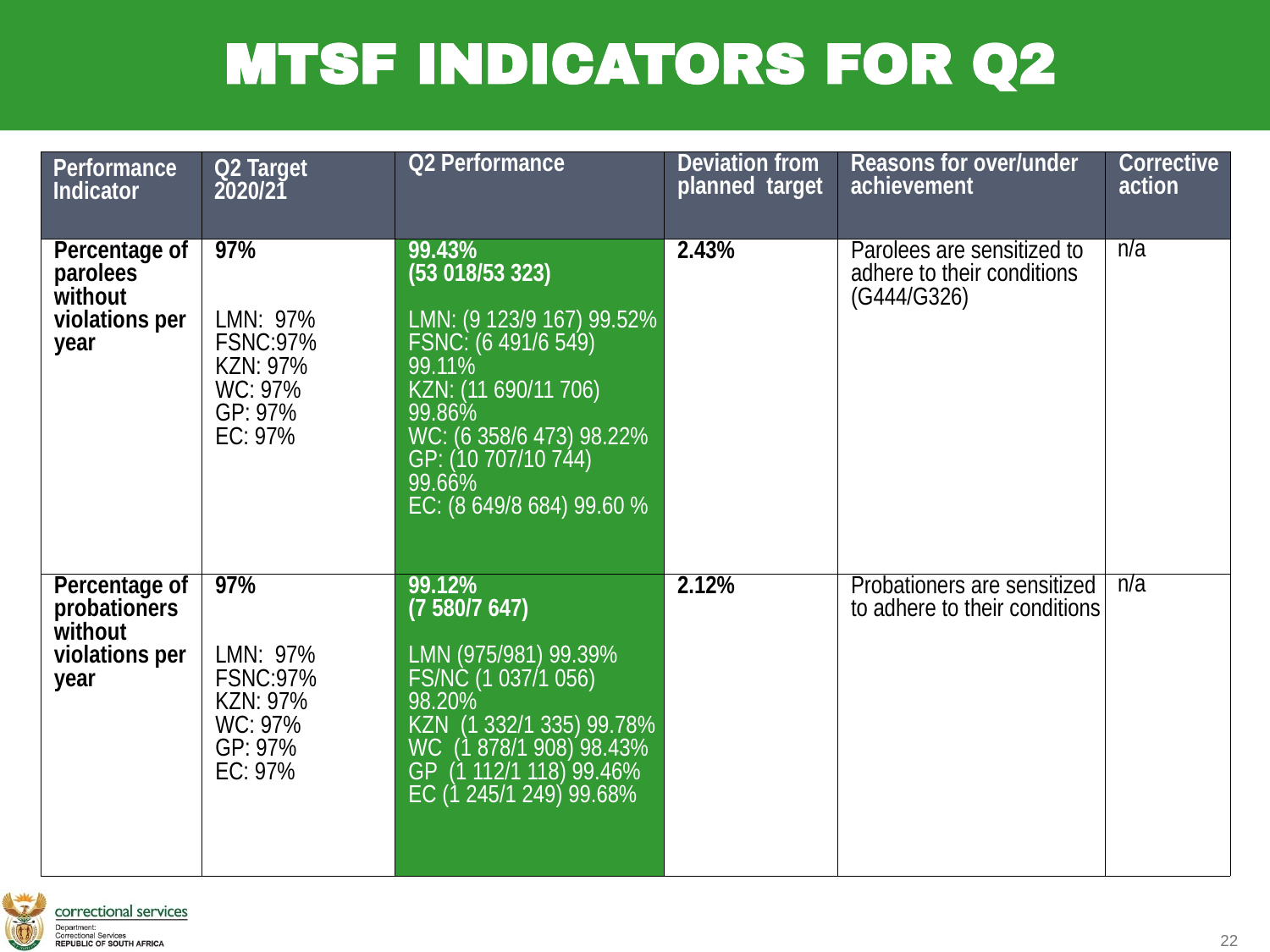

MTSF INDICATORS FOR Q2
| Performance Indicator | Q2 Target 2020/21 | Q2 Performance | Deviation from planned target | Reasons for over/under achievement | Corrective action |
| --- | --- | --- | --- | --- | --- |
| Percentage of parolees without violations per year | 97% LMN: 97% FSNC:97% KZN: 97% WC: 97% GP: 97% EC: 97% | 99.43% (53 018/53 323) LMN: (9 123/9 167) 99.52% FSNC: (6 491/6 549) 99.11% KZN: (11 690/11 706) 99.86% WC: (6 358/6 473) 98.22% GP: (10 707/10 744) 99.66% EC: (8 649/8 684) 99.60 % | 2.43% | Parolees are sensitized to adhere to their conditions (G444/G326) | n/a |
| Percentage of probationers without violations per year | 97% LMN: 97% FSNC:97% KZN: 97% WC: 97% GP: 97% EC: 97% | 99.12% (7 580/7 647) LMN (975/981) 99.39% FS/NC (1 037/1 056) 98.20% KZN (1 332/1 335) 99.78% WC (1 878/1 908) 98.43% GP (1 112/1 118) 99.46% EC (1 245/1 249) 99.68% | 2.12% | Probationers are sensitized to adhere to their conditions | n/a |